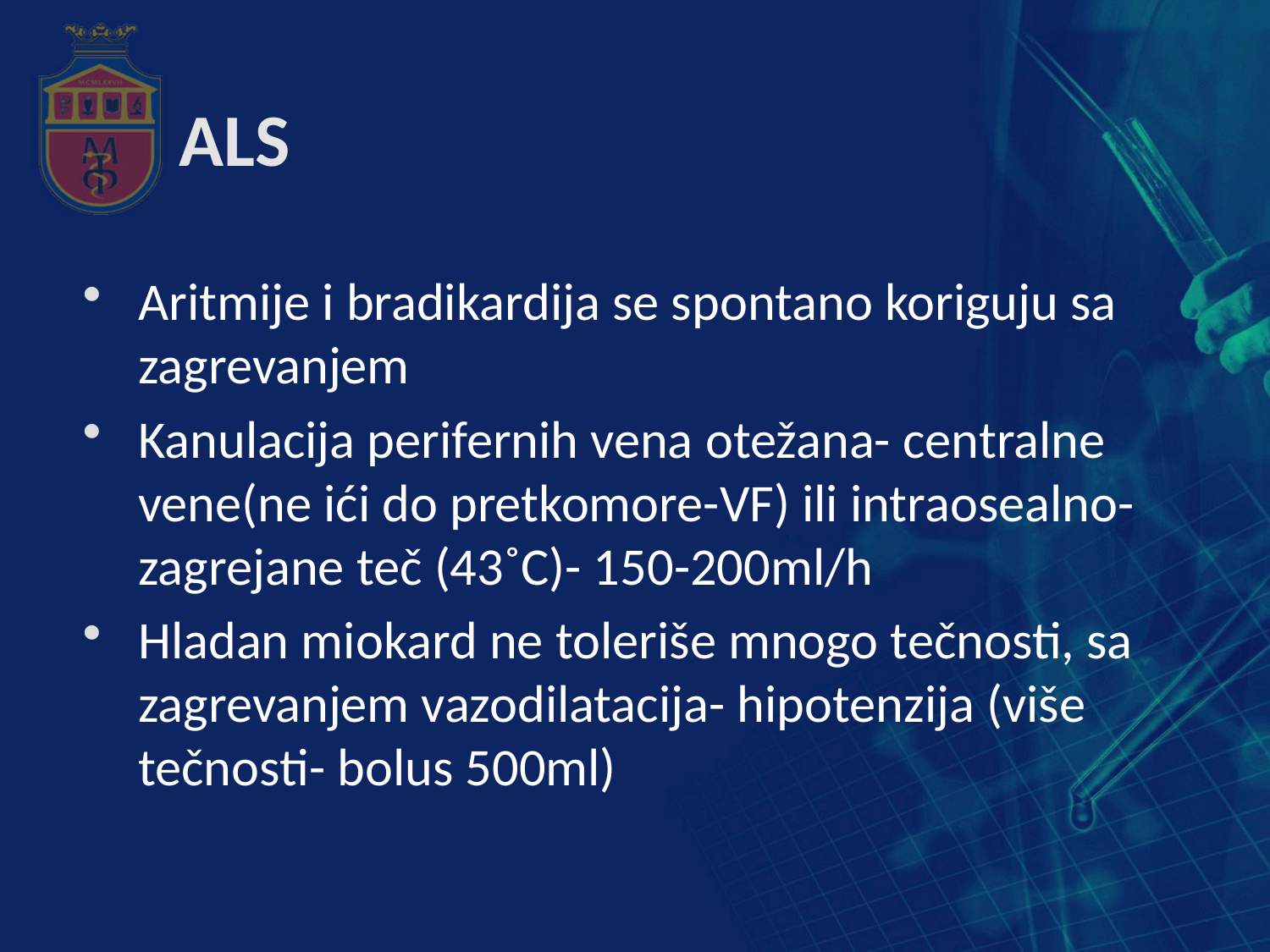

# ALS
Aritmije i bradikardija se spontano koriguju sa zagrevanjem
Kanulacija perifernih vena otežana- centralne vene(ne ići do pretkomore-VF) ili intraosealno- zagrejane teč (43˚C)- 150-200ml/h
Hladan miokard ne toleriše mnogo tečnosti, sa zagrevanjem vazodilatacija- hipotenzija (više tečnosti- bolus 500ml)